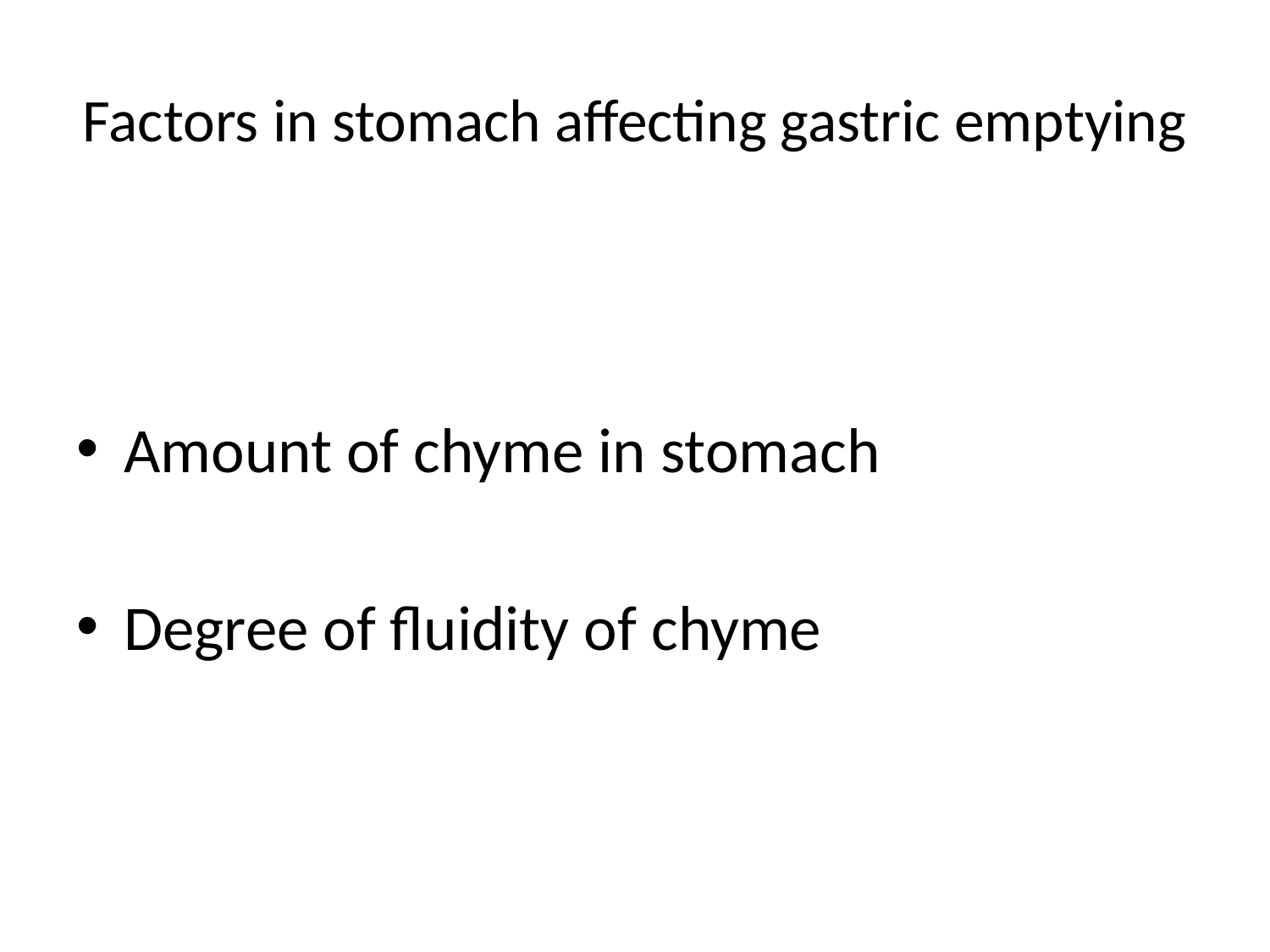

# Factors in stomach affecting gastric emptying
Amount of chyme in stomach

Degree of fluidity of chyme